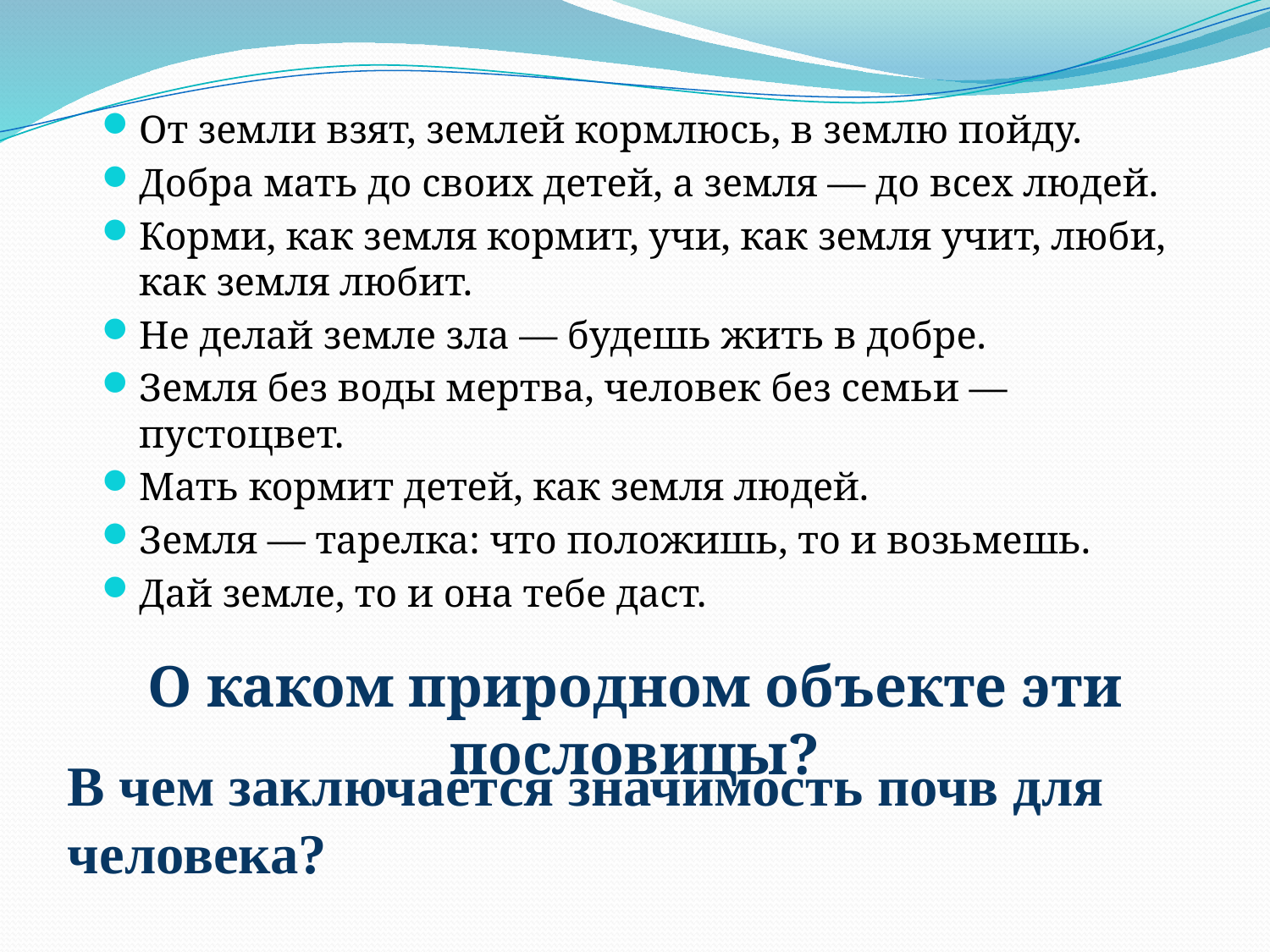

От земли взят, землей кормлюсь, в землю пойду.
Добра мать до своих детей, а земля — до всех людей.
Корми, как земля кормит, учи, как земля учит, люби, как земля любит.
Не делай земле зла — будешь жить в добре.
Земля без воды мертва, человек без семьи — пустоцвет.
Мать кормит детей, как земля людей.
Земля — тарелка: что положишь, то и возьмешь.
Дай земле, то и она тебе даст.

О каком природном объекте эти пословицы?
В чем заключается значимость почв для человека?